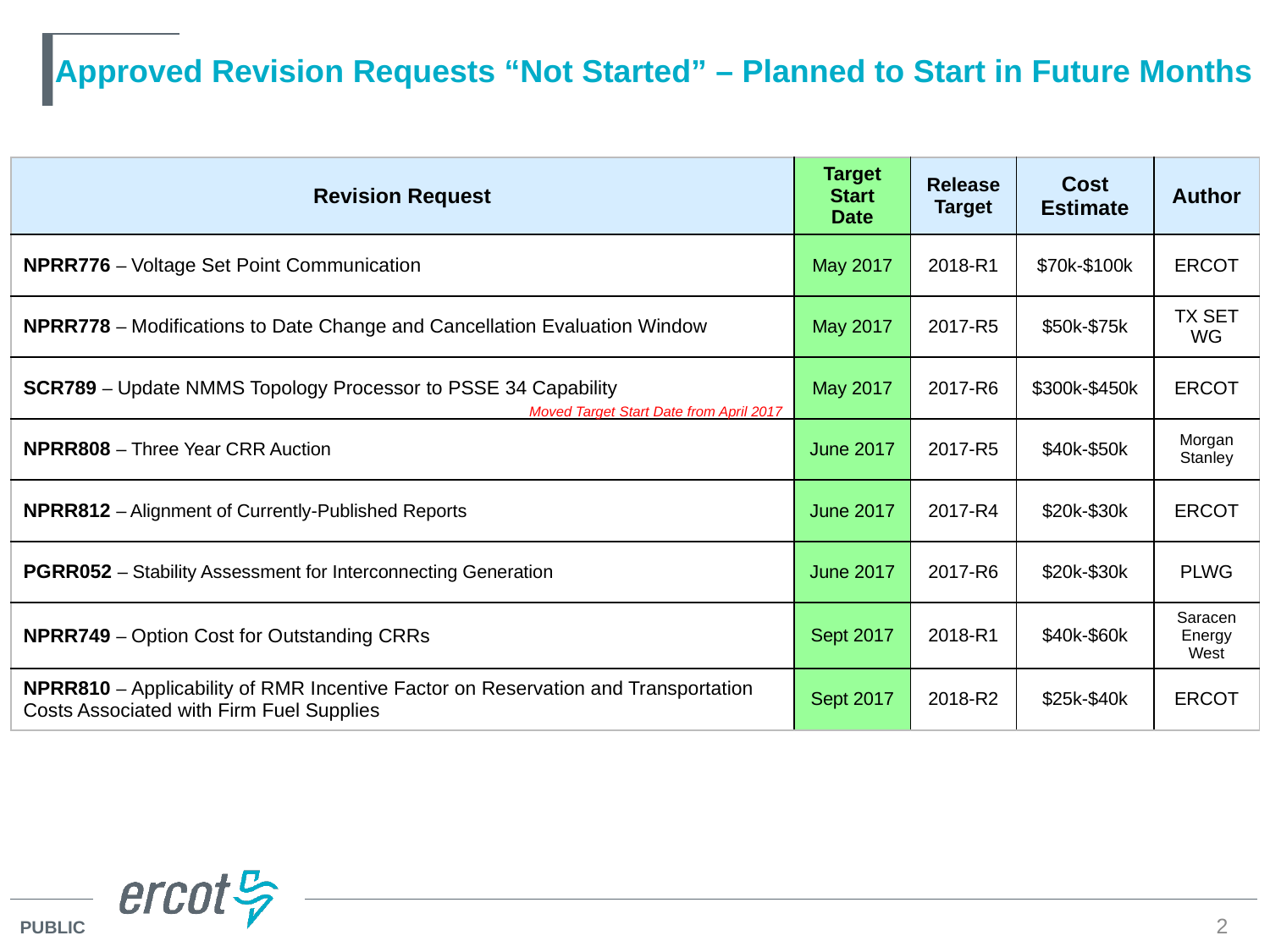

# Approved Revision Requests “Not Started” – Planned to Start in Future Months
| Revision Request | Target Start Date | Release Target | Cost Estimate | Author |
| --- | --- | --- | --- | --- |
| NPRR776 – Voltage Set Point Communication | May 2017 | 2018-R1 | $70k-$100k | ERCOT |
| NPRR778 – Modifications to Date Change and Cancellation Evaluation Window | May 2017 | 2017-R5 | $50k-$75k | TX SET WG |
| SCR789 – Update NMMS Topology Processor to PSSE 34 Capability | May 2017 | 2017-R6 | $300k-$450k | ERCOT |
| NPRR808 – Three Year CRR Auction | June 2017 | 2017-R5 | $40k-$50k | Morgan Stanley |
| NPRR812 – Alignment of Currently-Published Reports | June 2017 | 2017-R4 | $20k-$30k | ERCOT |
| PGRR052 – Stability Assessment for Interconnecting Generation | June 2017 | 2017-R6 | $20k-$30k | PLWG |
| NPRR749 – Option Cost for Outstanding CRRs | Sept 2017 | 2018-R1 | $40k-$60k | Saracen Energy West |
| NPRR810 – Applicability of RMR Incentive Factor on Reservation and Transportation Costs Associated with Firm Fuel Supplies | Sept 2017 | 2018-R2 | $25k-$40k | ERCOT |
Moved Target Start Date from April 2017
2